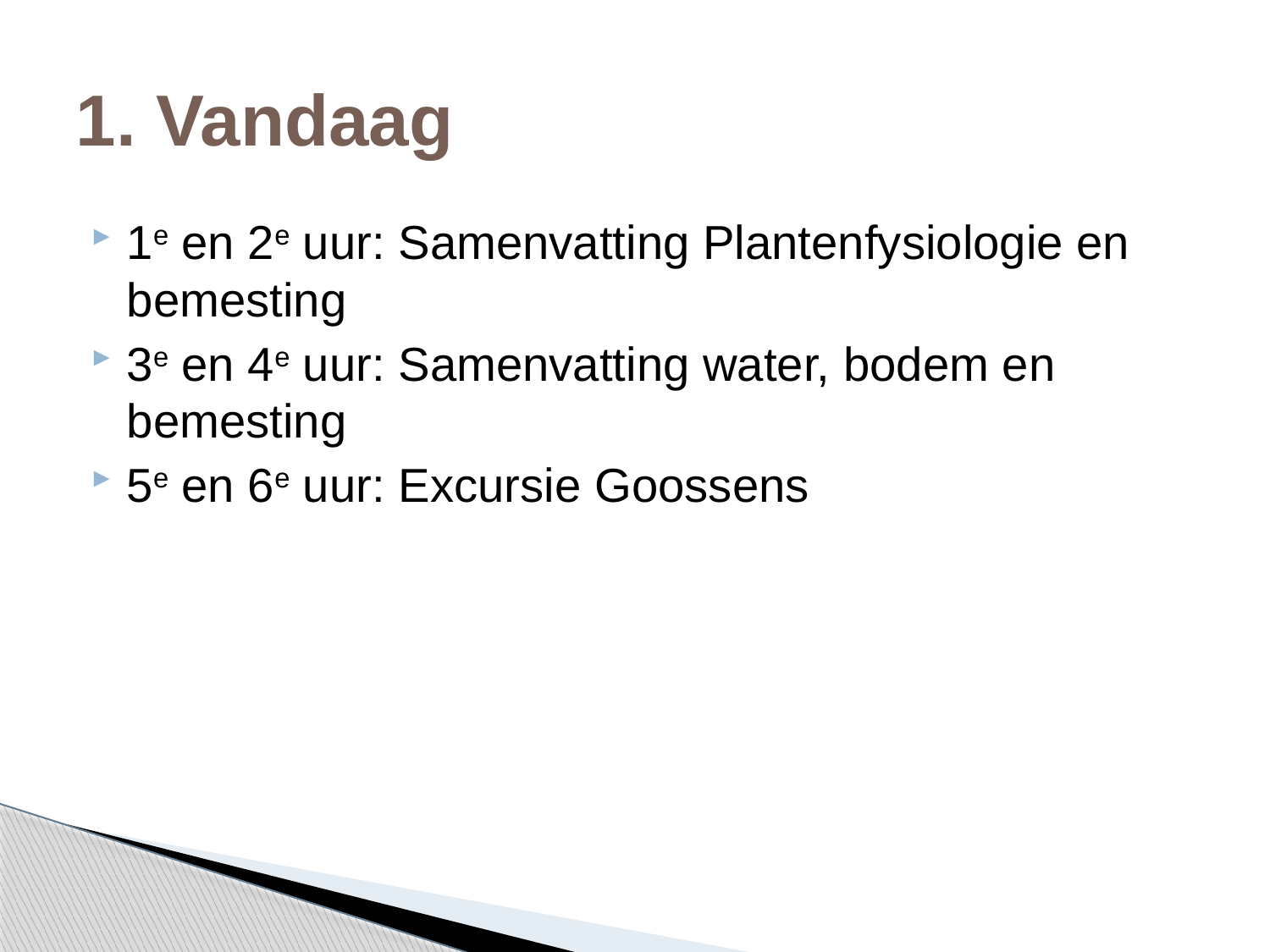

# 1. Vandaag
1e en 2e uur: Samenvatting Plantenfysiologie en bemesting
3e en 4e uur: Samenvatting water, bodem en bemesting
5e en 6e uur: Excursie Goossens